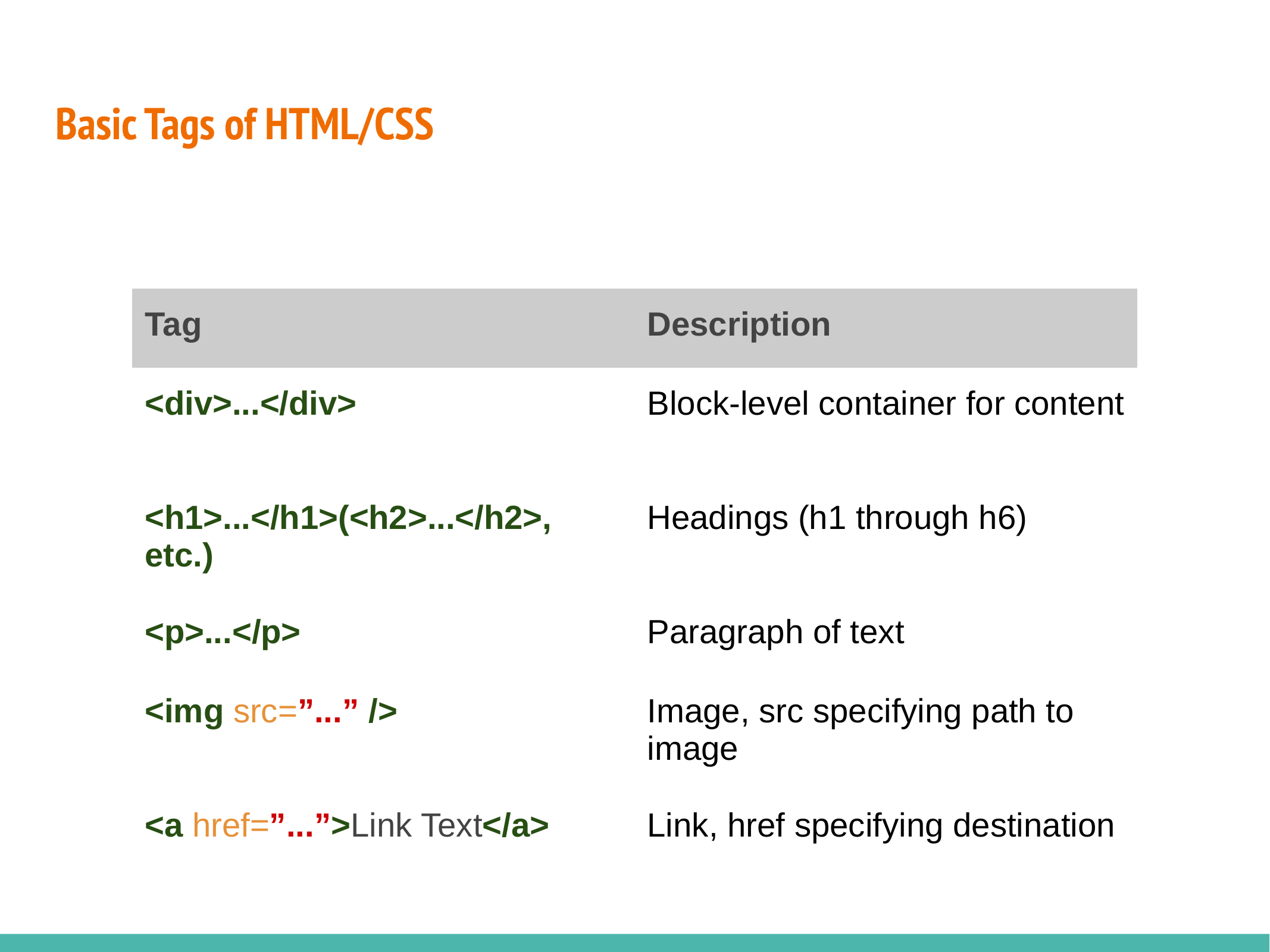

# Basic Tags of HTML/CSS
| Tag | Description |
| --- | --- |
| <div>...</div> | Block-level container for content |
| <h1>...</h1>(<h2>...</h2>, etc.) | Headings (h1 through h6) |
| <p>...</p> | Paragraph of text |
| <img src=”...” /> | Image, src specifying path to image |
| <a href=”...”>Link Text</a> | Link, href specifying destination |